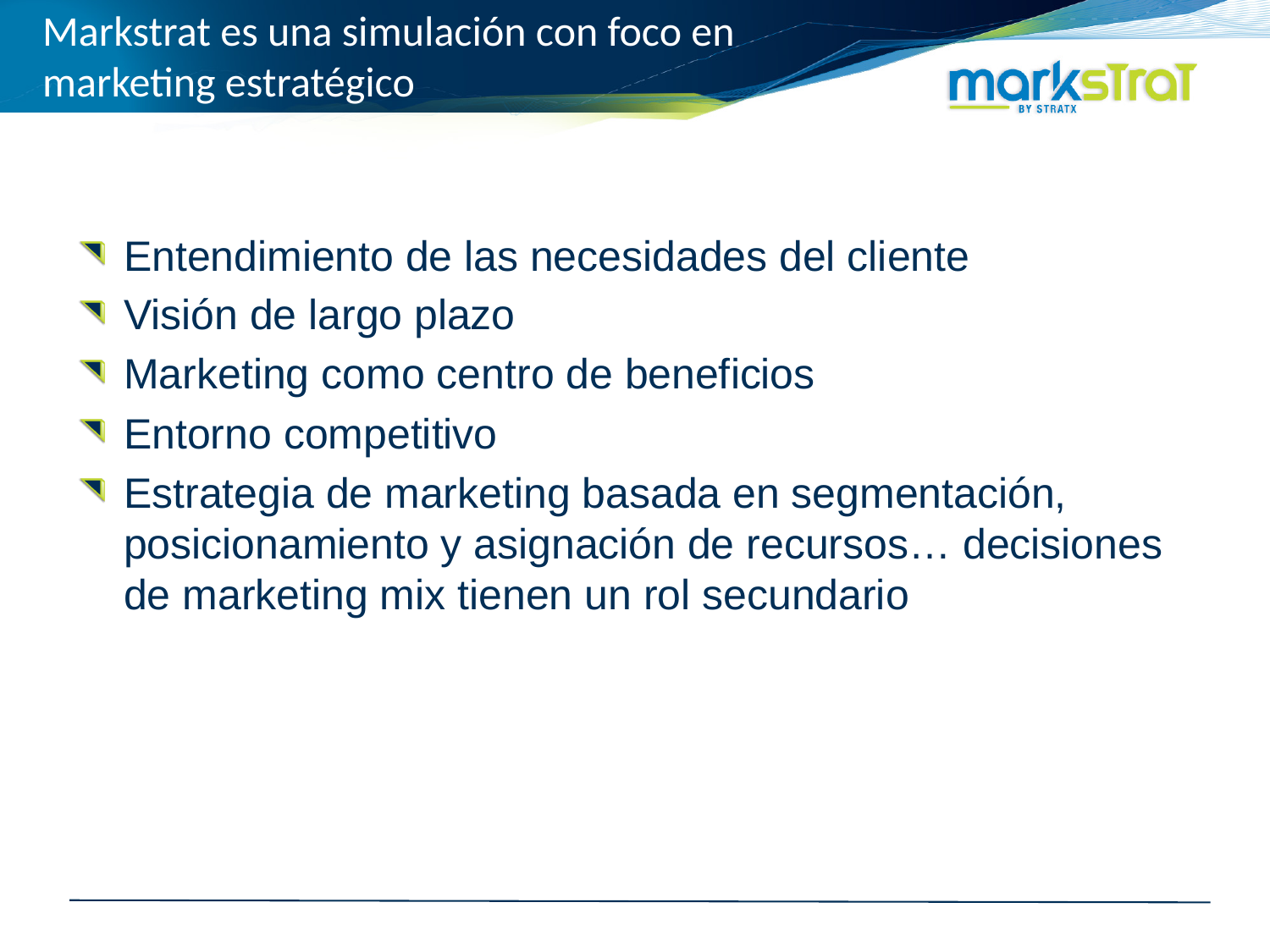

# Markstrat es una simulación con foco en marketing estratégico
Entendimiento de las necesidades del cliente
Visión de largo plazo
Marketing como centro de beneficios
Entorno competitivo
Estrategia de marketing basada en segmentación, posicionamiento y asignación de recursos… decisiones de marketing mix tienen un rol secundario